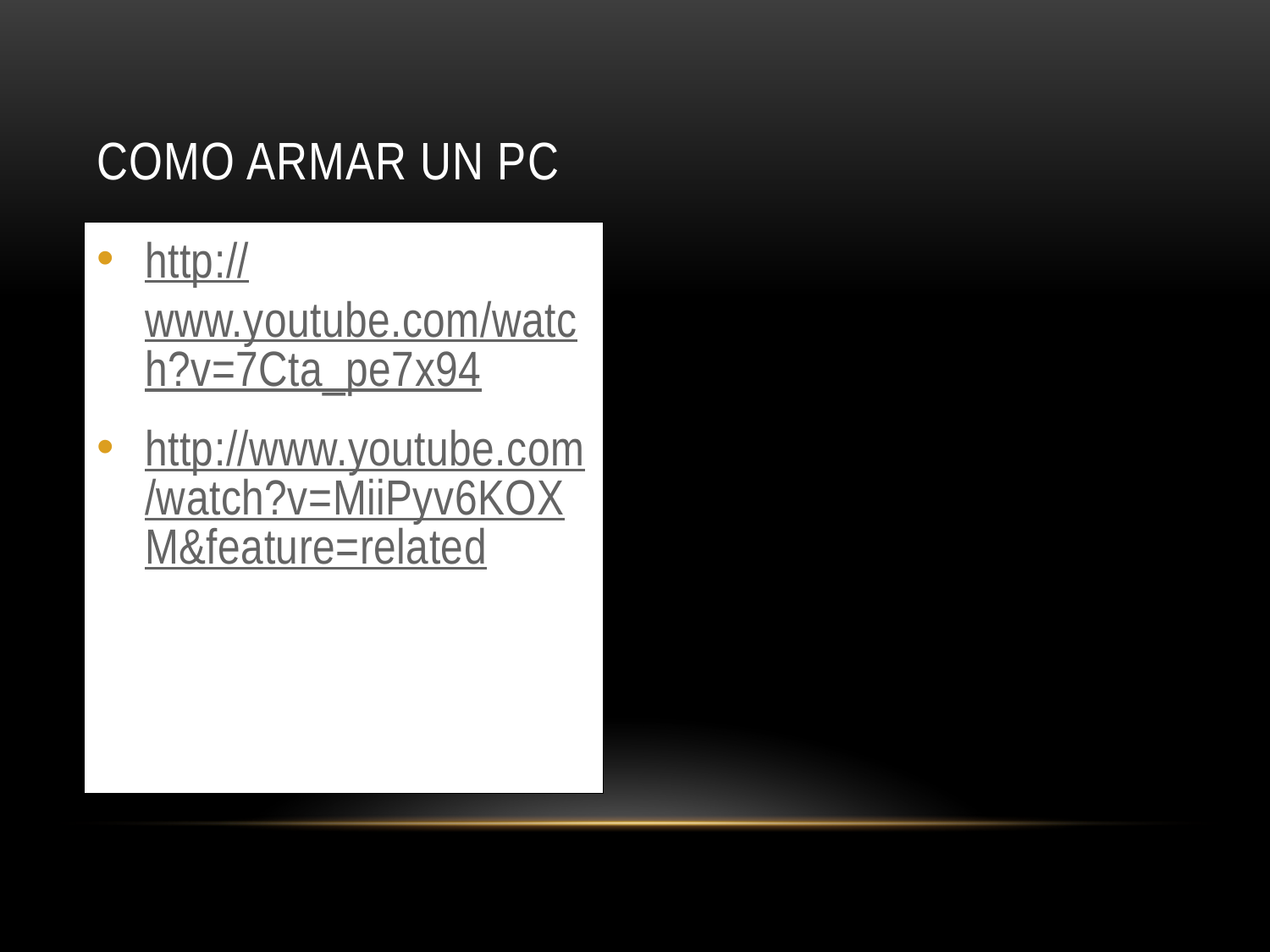

# Como armar un PC
http://www.youtube.com/watch?v=7Cta_pe7x94
http://www.youtube.com/watch?v=MiiPyv6KOXM&feature=related